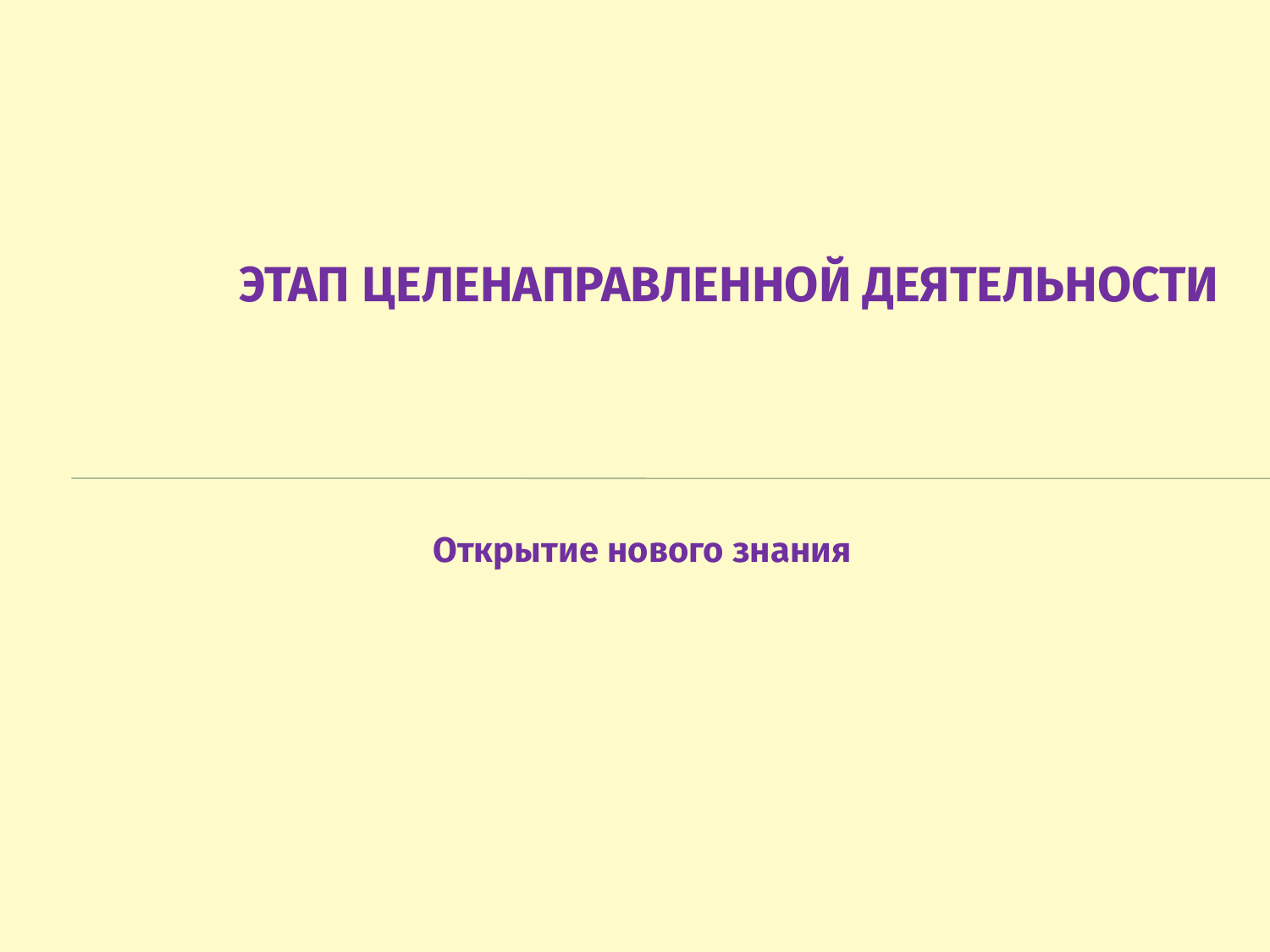

# Этап целенаправленной деятельности
Открытие нового знания